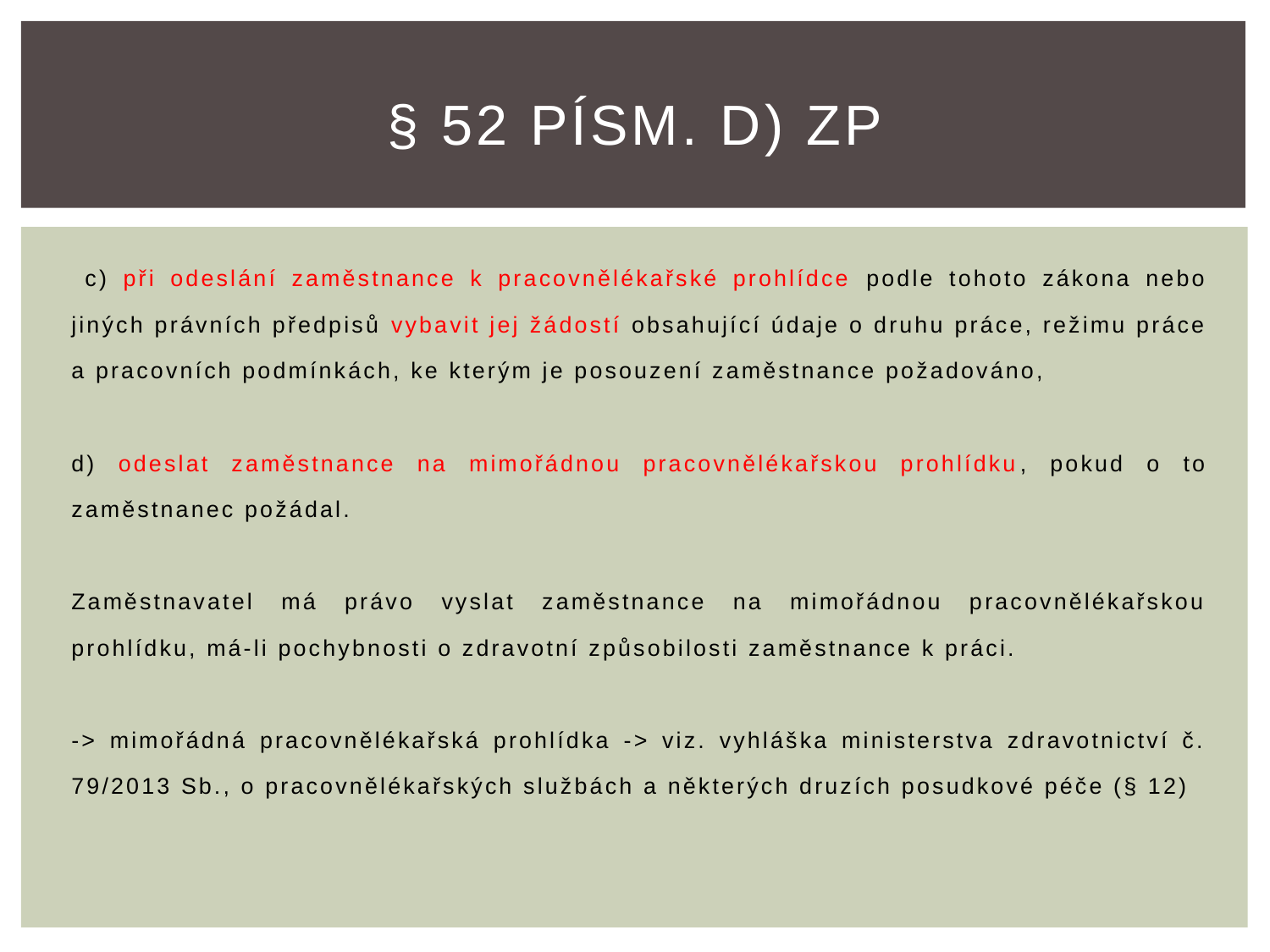

# § 52 písm. D) ZP
 c) při odeslání zaměstnance k pracovnělékařské prohlídce podle tohoto zákona nebo jiných právních předpisů vybavit jej žádostí obsahující údaje o druhu práce, režimu práce a pracovních podmínkách, ke kterým je posouzení zaměstnance požadováno,

d) odeslat zaměstnance na mimořádnou pracovnělékařskou prohlídku, pokud o to zaměstnanec požádal.

Zaměstnavatel má právo vyslat zaměstnance na mimořádnou pracovnělékařskou prohlídku, má-li pochybnosti o zdravotní způsobilosti zaměstnance k práci.

-> mimořádná pracovnělékařská prohlídka -> viz. vyhláška ministerstva zdravotnictví č. 79/2013 Sb., o pracovnělékařských službách a některých druzích posudkové péče (§ 12)